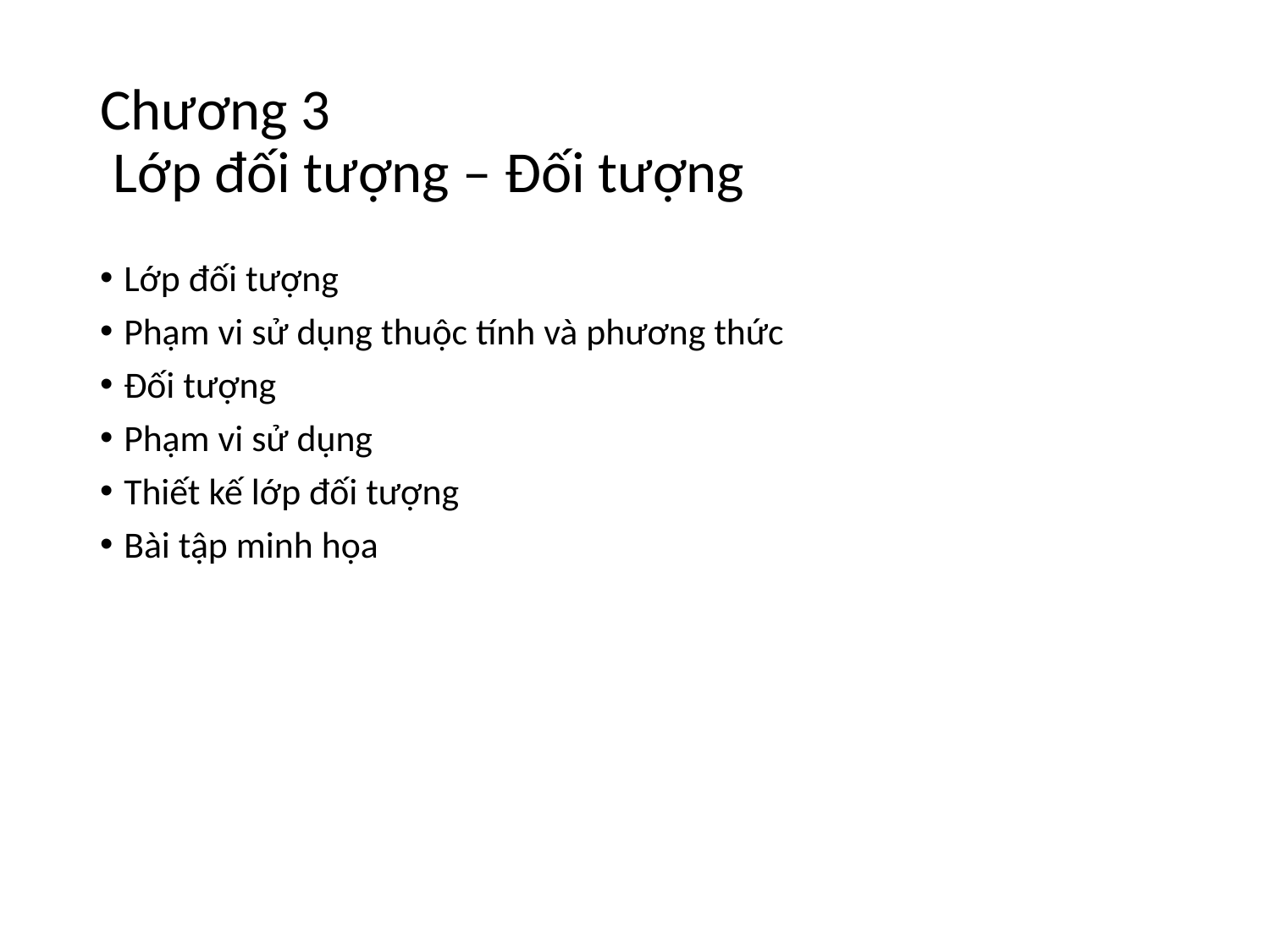

# Chương 3 Lớp đối tượng – Đối tượng
Lớp đối tượng
Phạm vi sử dụng thuộc tính và phương thức
Đối tượng
Phạm vi sử dụng
Thiết kế lớp đối tượng
Bài tập minh họa